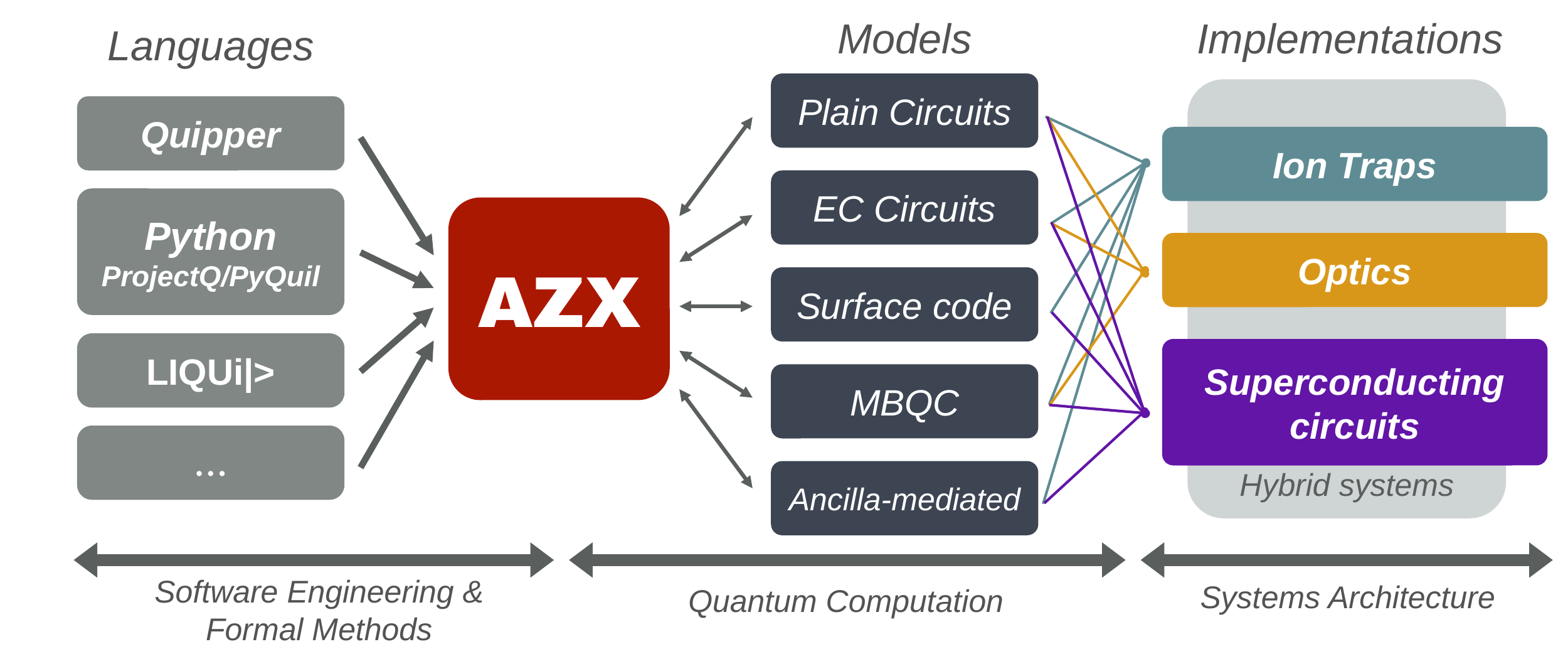

Models
Implementations
Languages
Plain Circuits
Hybrid systems
Quipper

Ion Traps

EC Circuits
Python
ProjectQ/PyQuil
AZX

Optics

Surface code

LIQUi|>
Superconducting circuits

MBQC

• • •
Ancilla-mediated
Systems Architecture

Quantum Computation
Software Engineering &
Formal Methods